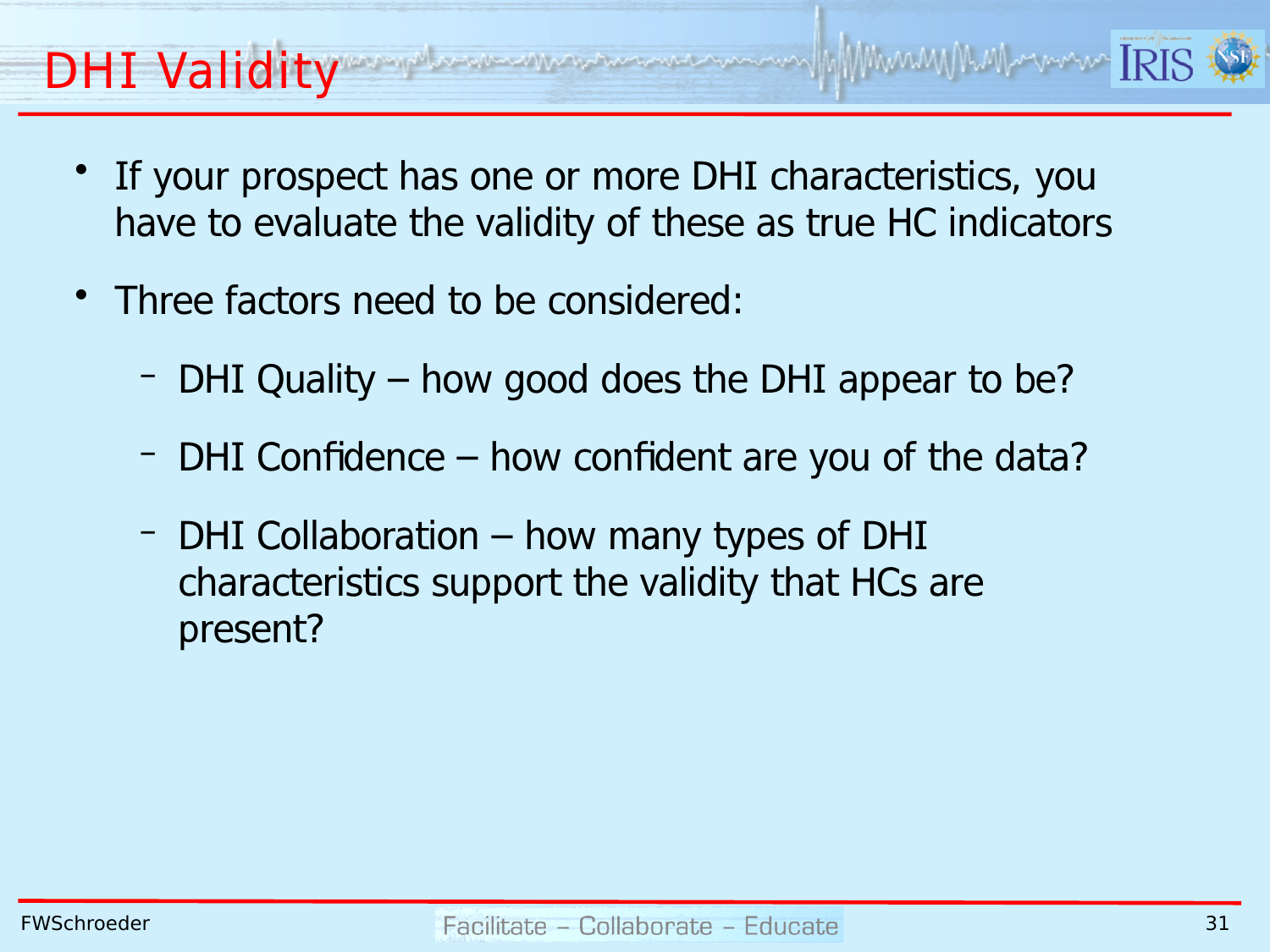

# DHI Validity
If your prospect has one or more DHI characteristics, you 	have to evaluate the validity of these as true HC indicators
Three factors need to be considered:
DHI Quality – how good does the DHI appear to be?
DHI Confidence – how confident are you of the data?
DHI Collaboration – how many types of DHI 	characteristics support the validity that HCs are 	present?